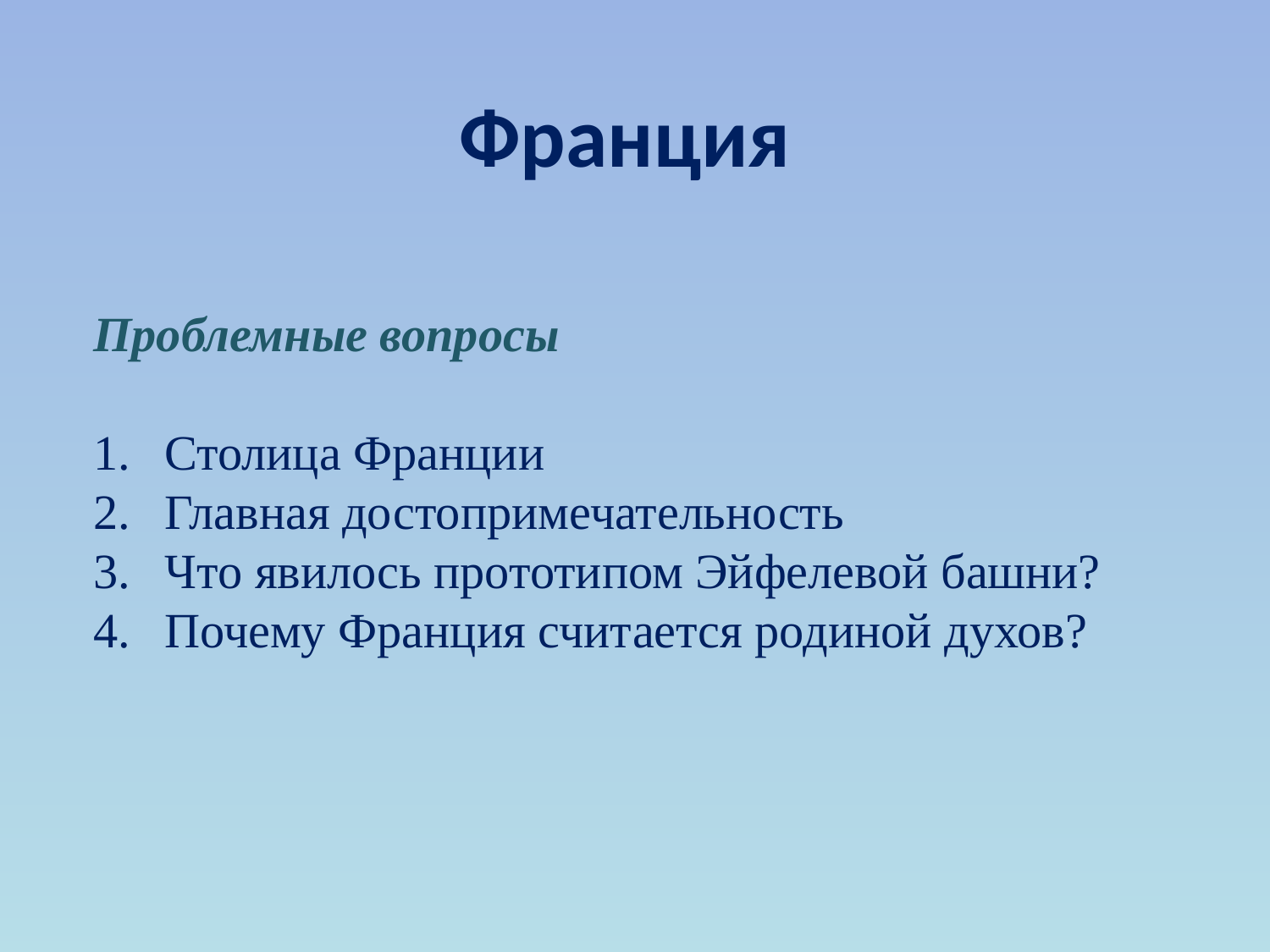

Франция
Проблемные вопросы

Столица Франции
Главная достопримечательность
Что явилось прототипом Эйфелевой башни?
Почему Франция считается родиной духов?